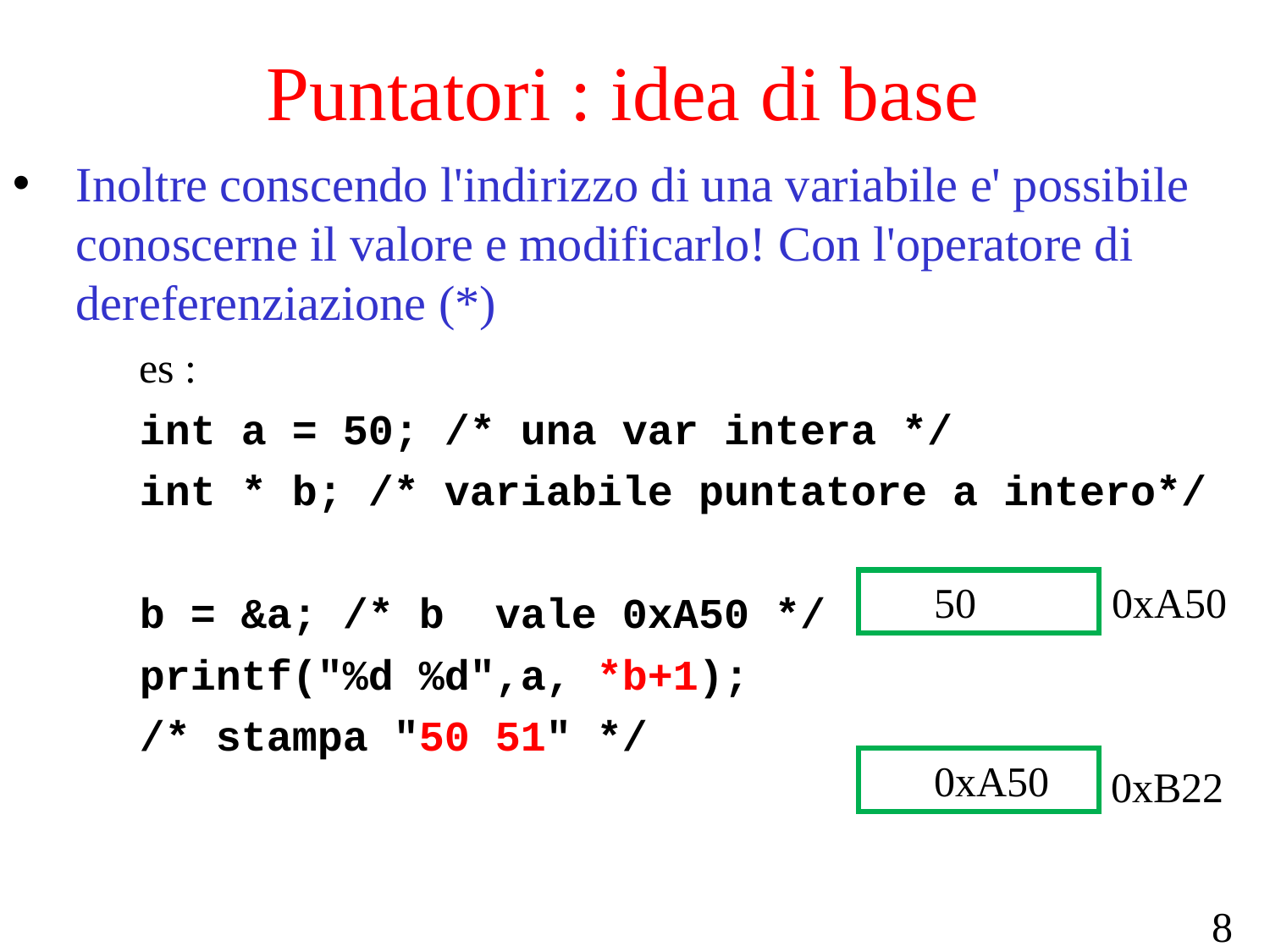

# Puntatori : idea di base
Inoltre conscendo l'indirizzo di una variabile e' possibile conoscerne il valore e modificarlo! Con l'operatore di dereferenziazione (*)
es :
int a = 50; /* una var intera */
int * b; /* variabile puntatore a intero*/

b = &a; /* b  vale 0xA50 */
printf("%d %d",a, *b+1);
/* stampa "50 51" */
      50       5
0xA50
      0xA50
0xB22
8